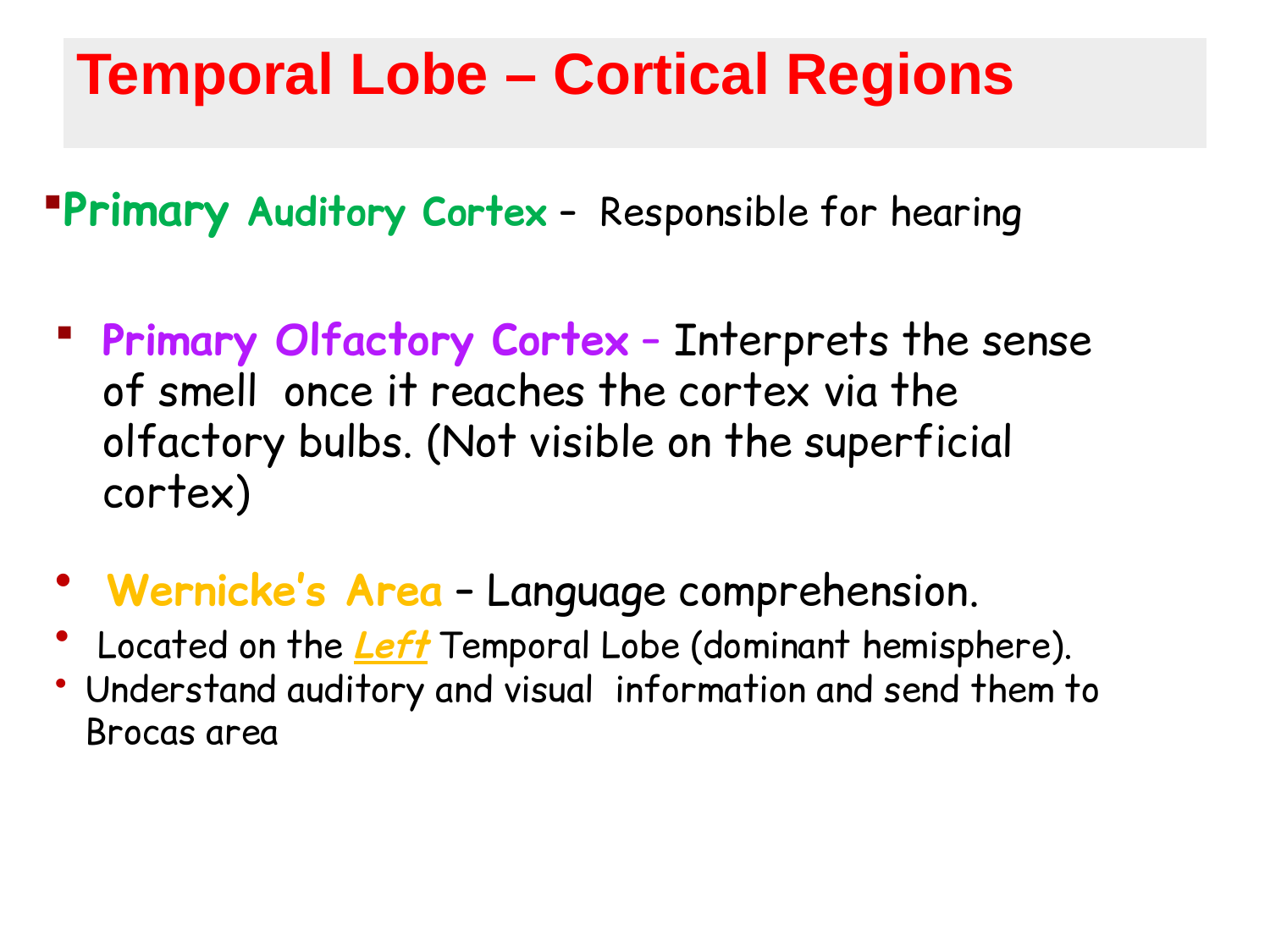

# Temporal Lobe – Cortical Regions
Primary Auditory Cortex –  Responsible for hearing
Primary Olfactory Cortex – Interprets the sense of smell  once it reaches the cortex via the olfactory bulbs. (Not visible on the superficial cortex)
 Wernicke’s Area – Language comprehension.
 Located on the Left Temporal Lobe (dominant hemisphere).
Understand auditory and visual  information and send them to Brocas area